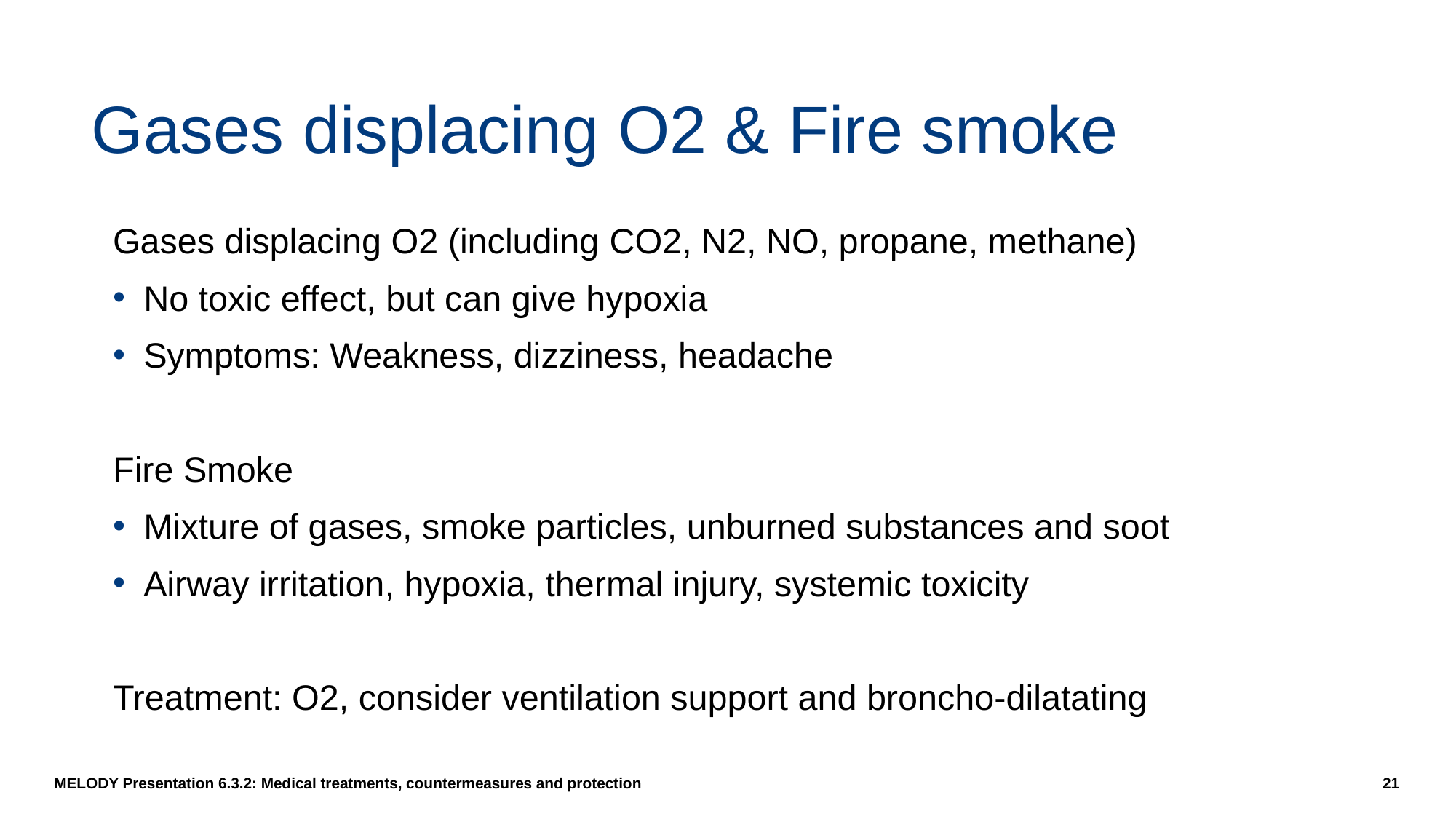

# Gases displacing O2 & Fire smoke
Gases displacing O2 (including CO2, N2, NO, propane, methane)
No toxic effect, but can give hypoxia
Symptoms: Weakness, dizziness, headache

Fire Smoke
Mixture of gases, smoke particles, unburned substances and soot
Airway irritation, hypoxia, thermal injury, systemic toxicity

Treatment: O2, consider ventilation support and broncho-dilatating
MELODY Presentation 6.3.2: Medical treatments, countermeasures and protection
21